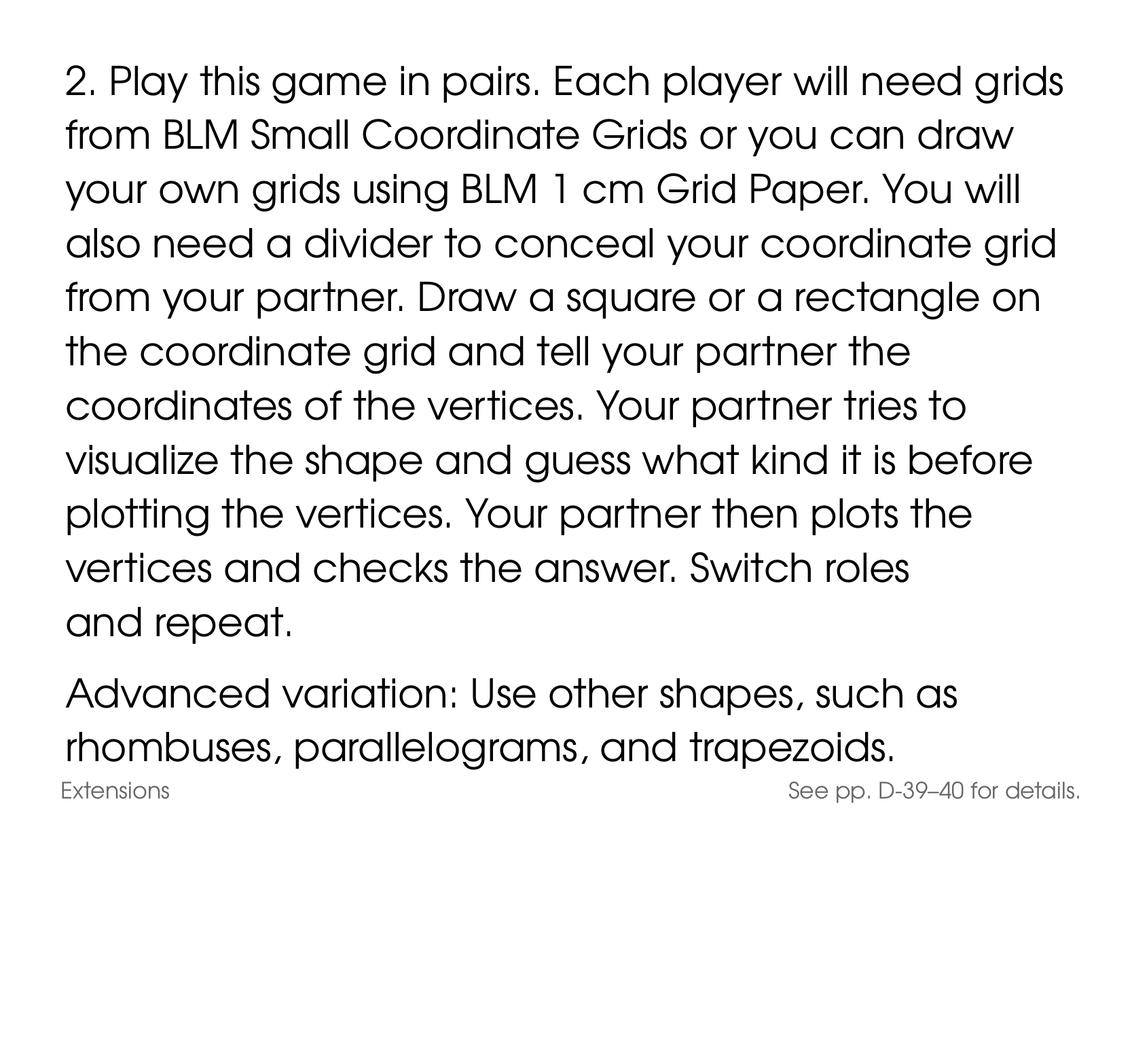

2. Play this game in pairs. Each player will need grids from BLM Small Coordinate Grids or you can draw your own grids using BLM 1 cm Grid Paper. You will also need a divider to conceal your coordinate grid from your partner. Draw a square or a rectangle on the coordinate grid and tell your partner the coordinates of the vertices. Your partner tries to visualize the shape and guess what kind it is before plotting the vertices. Your partner then plots the vertices and checks the answer. Switch roles
and repeat.
Advanced variation: Use other shapes, such as rhombuses, parallelograms, and trapezoids.
Extensions
See pp. D-39–40 for details.